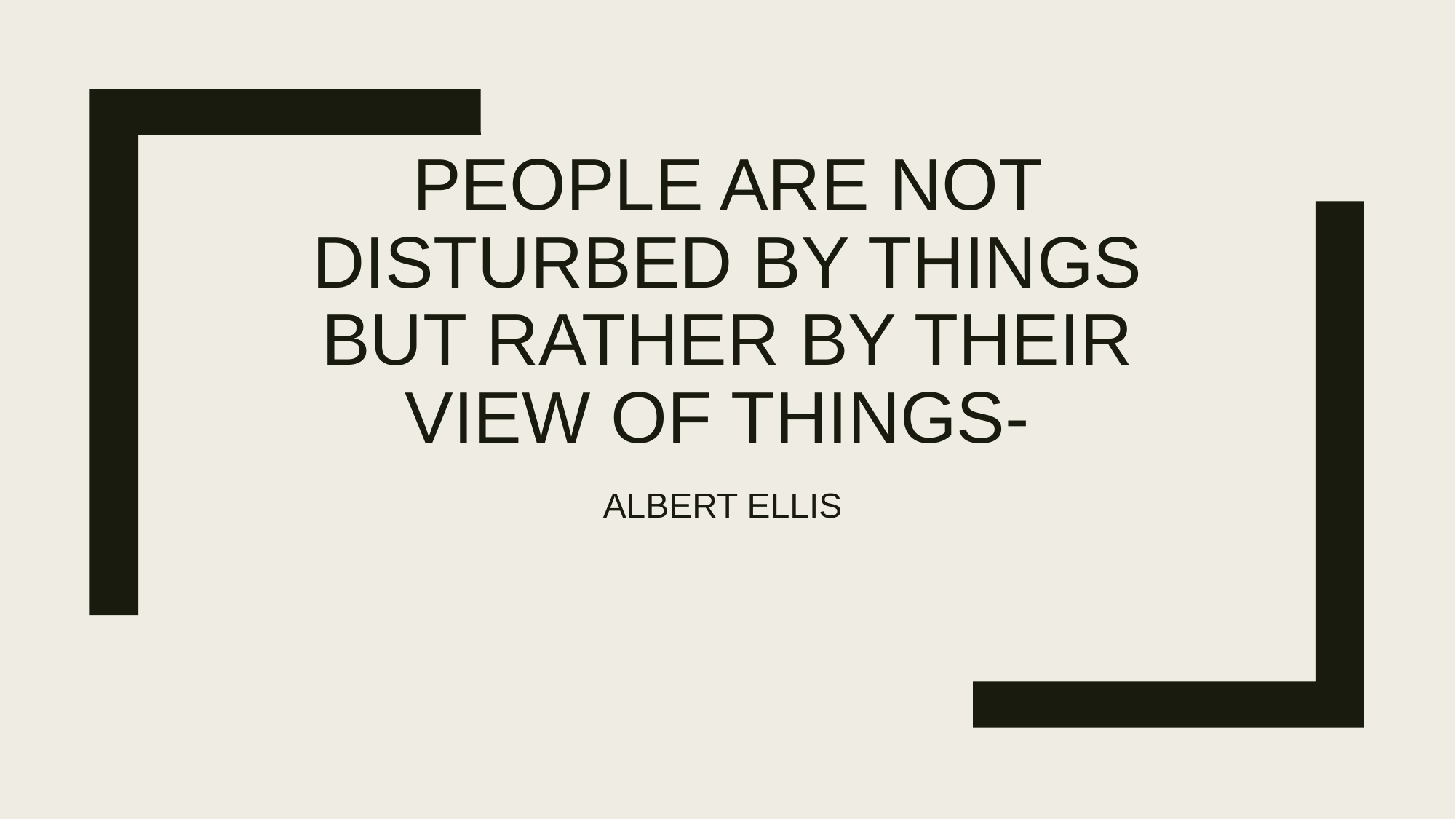

# People are not disturbed by things but rather by their view of things-
ALBERT ELLIS